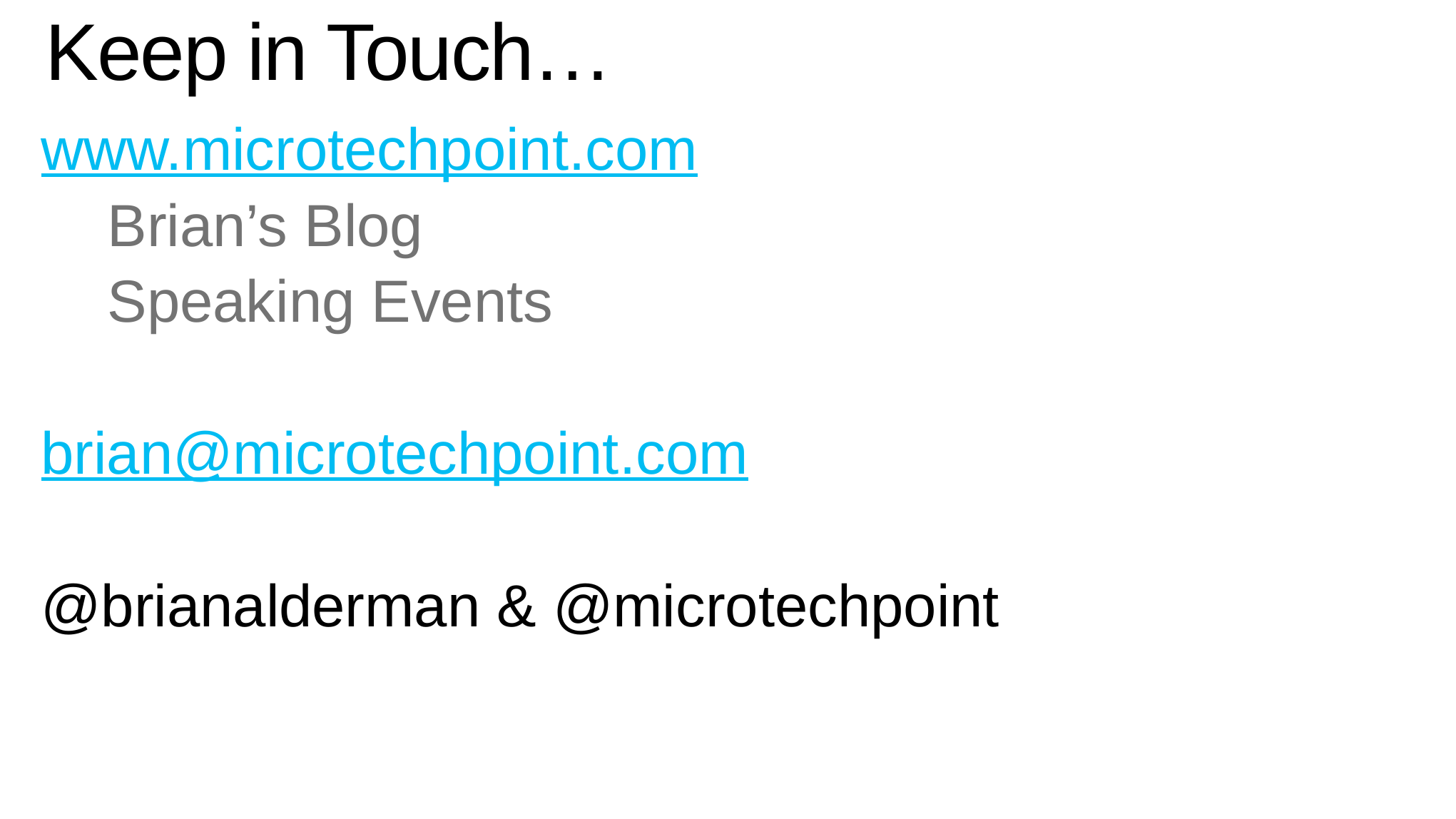

# Keep in Touch…
www.microtechpoint.com
    Brian’s Blog
    Speaking Events

brian@microtechpoint.com

@brianalderman & @microtechpoint